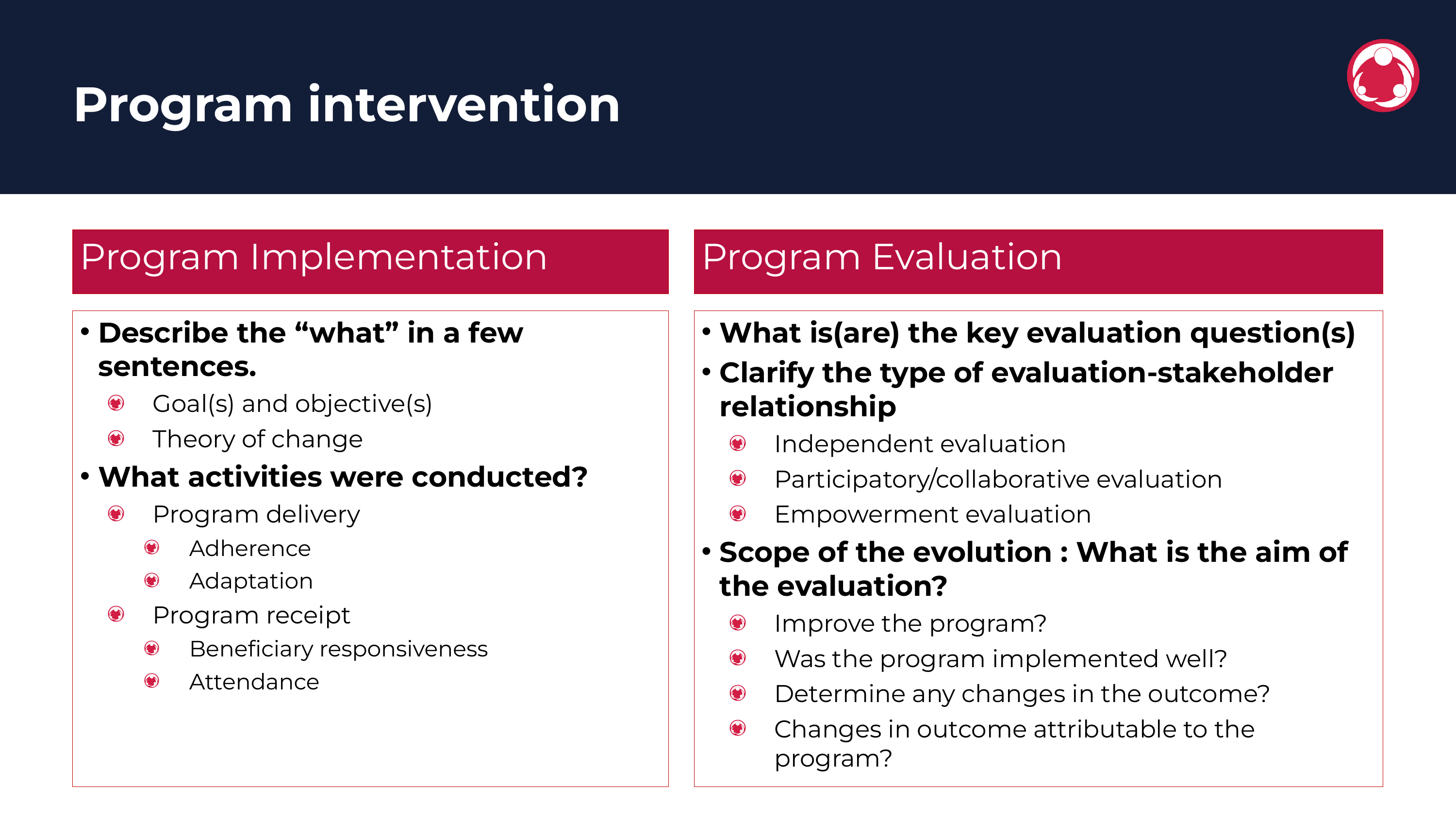

Program intervention
Program Evaluation
Program Implementation
Describe the “what” in a few sentences.
Goal(s) and objective(s)
Theory of change
What activities were conducted?
Program delivery
Adherence
Adaptation
Program receipt
Beneficiary responsiveness
Attendance
What is(are) the key evaluation question(s)
Clarify the type of evaluation-stakeholder relationship
Independent evaluation
Participatory/collaborative evaluation
Empowerment evaluation
Scope of the evolution : What is the aim of the evaluation?
Improve the program?
Was the program implemented well?
Determine any changes in the outcome?
Changes in outcome attributable to the program?